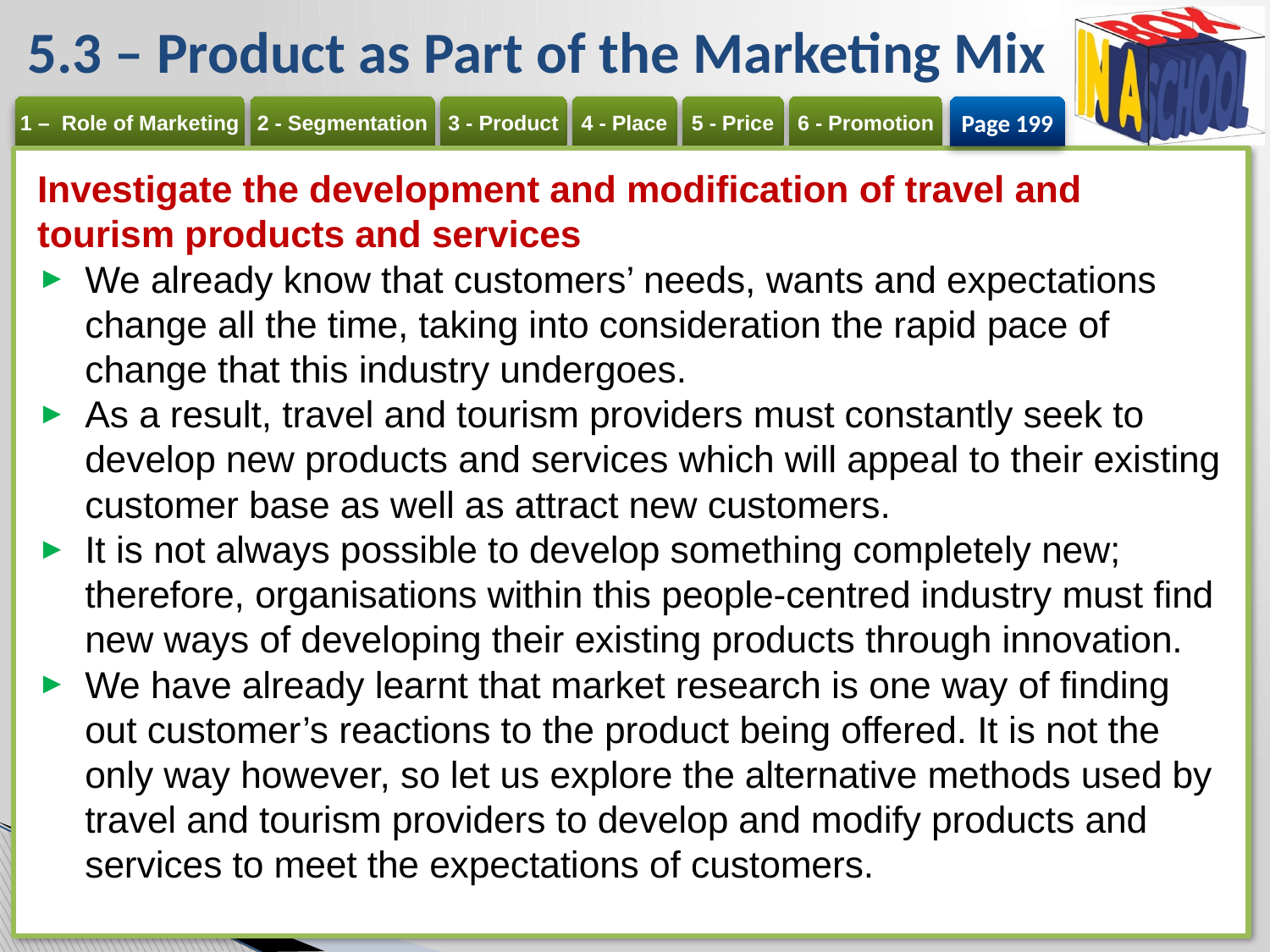

# 5.3 – Product as Part of the Marketing Mix
Page 199
Investigate the development and modification of travel and tourism products and services
We already know that customers’ needs, wants and expectations change all the time, taking into consideration the rapid pace of change that this industry undergoes.
As a result, travel and tourism providers must constantly seek to develop new products and services which will appeal to their existing customer base as well as attract new customers.
It is not always possible to develop something completely new; therefore, organisations within this people-centred industry must find new ways of developing their existing products through innovation.
We have already learnt that market research is one way of finding out customer’s reactions to the product being offered. It is not the only way however, so let us explore the alternative methods used by travel and tourism providers to develop and modify products and services to meet the expectations of customers.